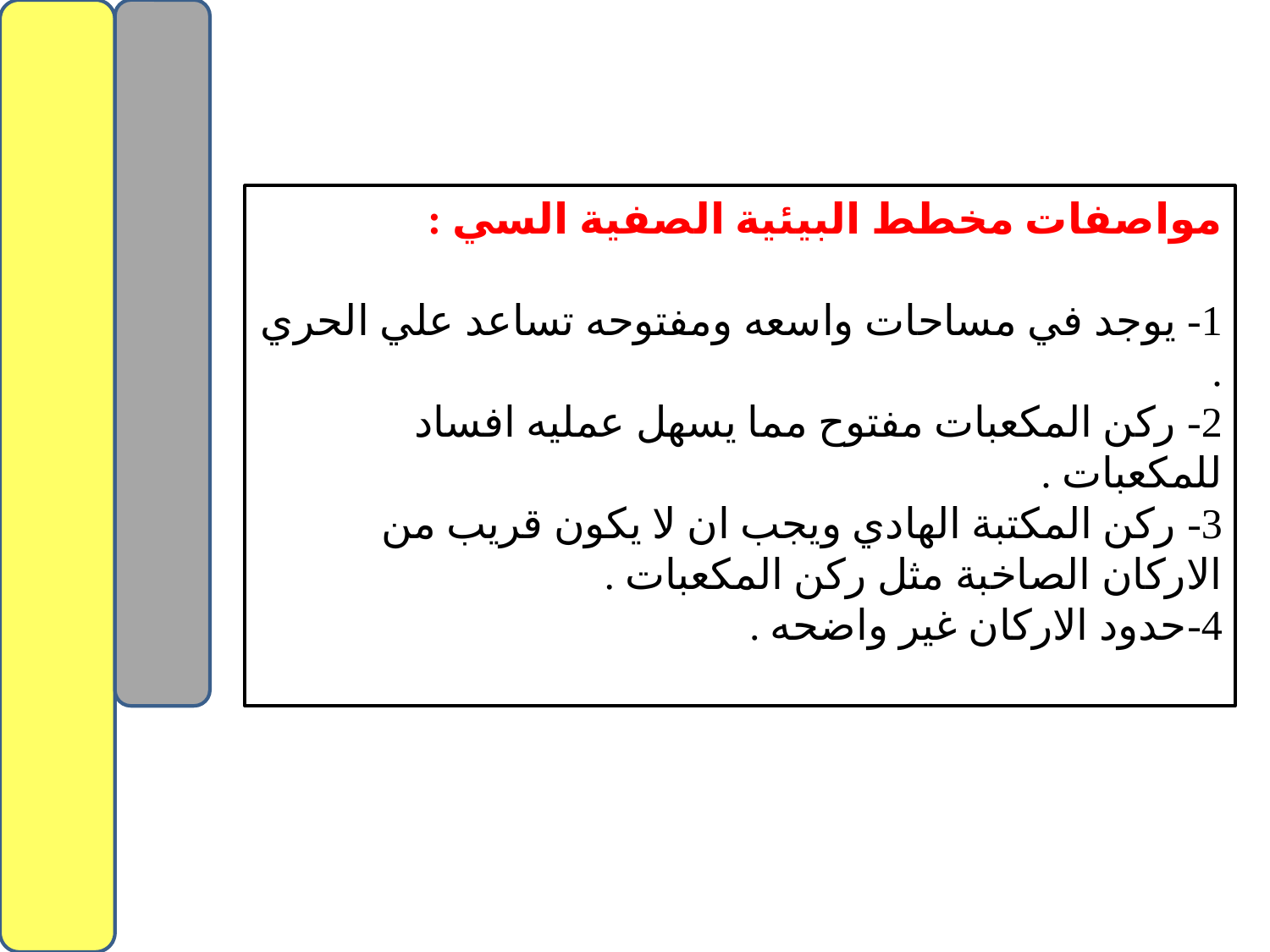

مواصفات مخطط البيئية الصفية السي :

1- يوجد في مساحات واسعه ومفتوحه تساعد علي الحري .
2- ركن المكعبات مفتوح مما يسهل عمليه افساد للمكعبات .
3- ركن المكتبة الهادي ويجب ان لا يكون قريب من الاركان الصاخبة مثل ركن المكعبات .
4-حدود الاركان غير واضحه .